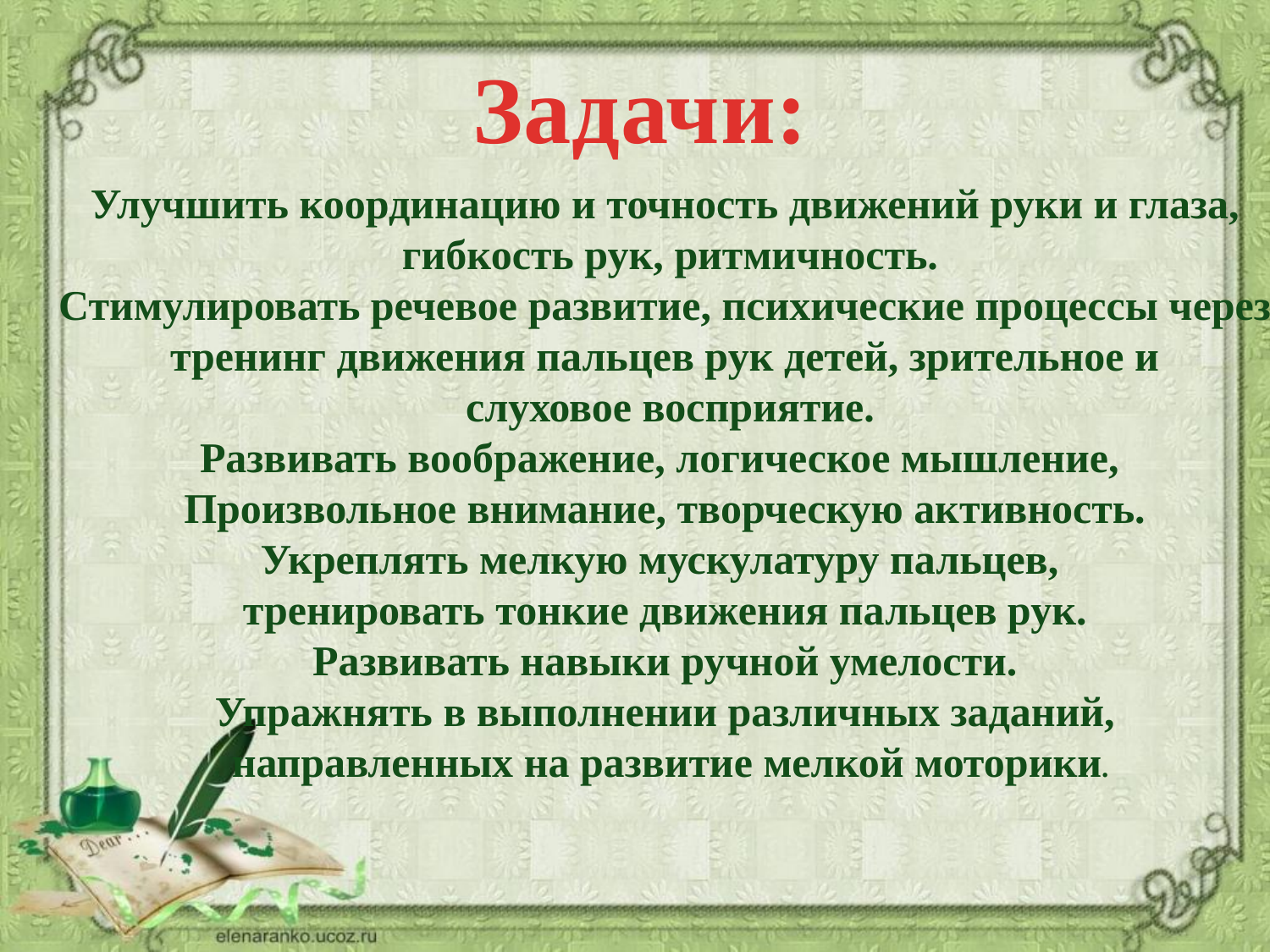

Задачи:
Улучшить координацию и точность движений руки и глаза,
 гибкость рук, ритмичность.
 Стимулировать речевое развитие, психические процессы через
тренинг движения пальцев рук детей, зрительное и
 слуховое восприятие.
Развивать воображение, логическое мышление,
Произвольное внимание, творческую активность.
Укреплять мелкую мускулатуру пальцев,
тренировать тонкие движения пальцев рук.
Развивать навыки ручной умелости.
Упражнять в выполнении различных заданий,
 направленных на развитие мелкой моторики.